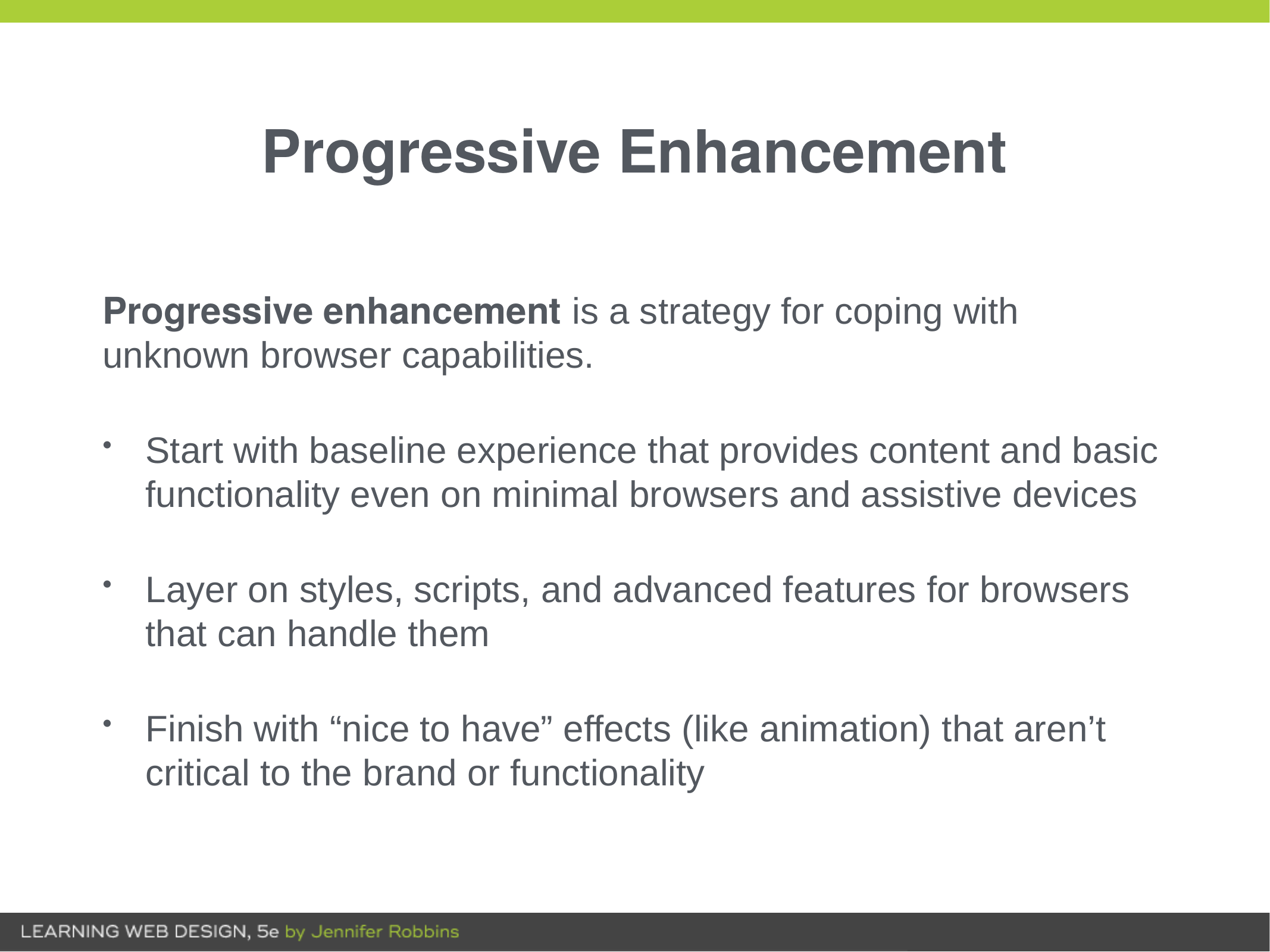

# Progressive Enhancement
Progressive enhancement is a strategy for coping with unknown browser capabilities.
Start with baseline experience that provides content and basic functionality even on minimal browsers and assistive devices
Layer on styles, scripts, and advanced features for browsers that can handle them
Finish with “nice to have” effects (like animation) that aren’t critical to the brand or functionality